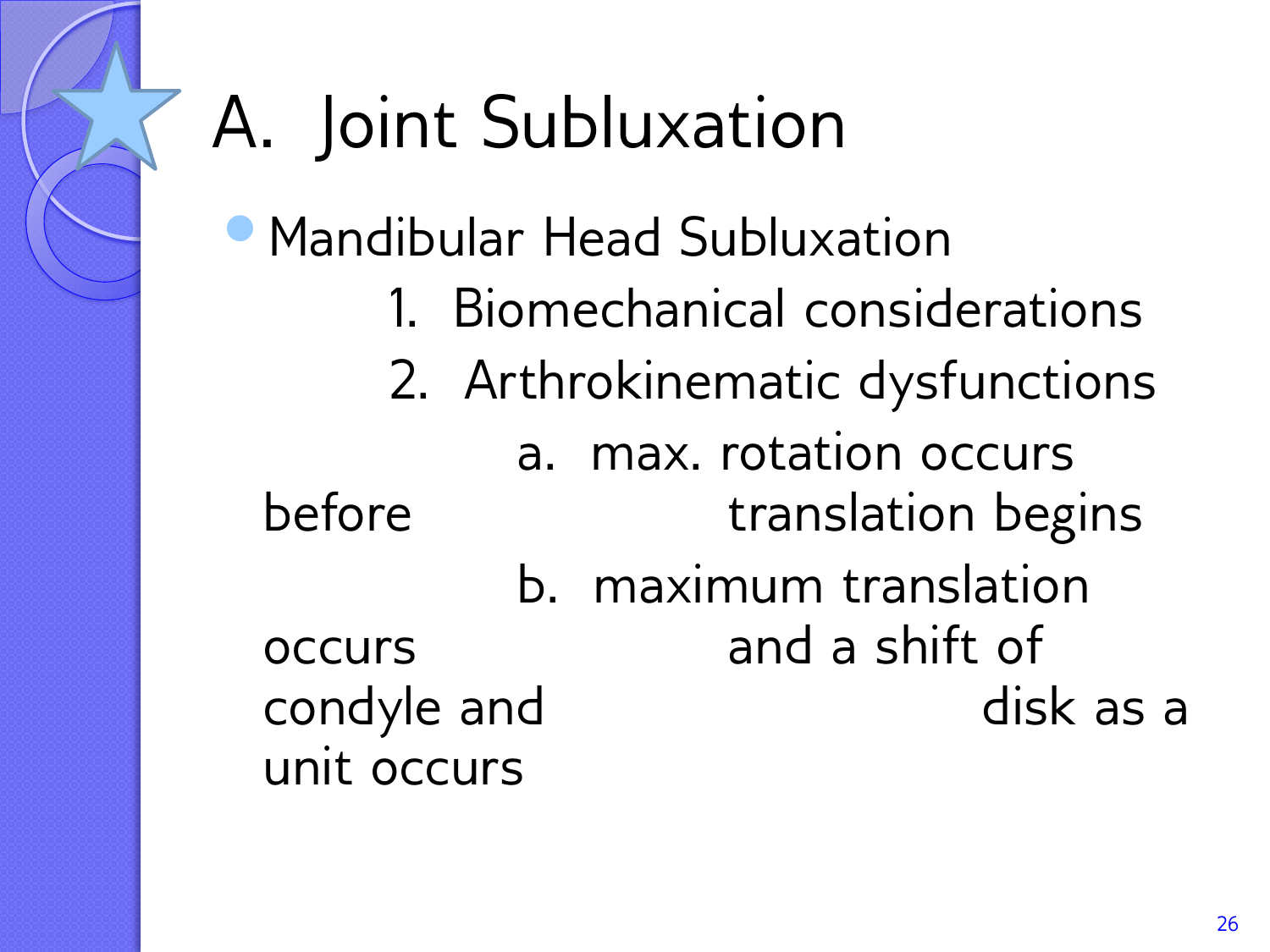

# A.  Joint Subluxation

Mandibular Head Subluxation
		1.  Biomechanical considerations
		2.  Arthrokinematic dysfunctions
			a.  max. rotation occurs before 		     translation begins
			b.  maximum translation occurs 		     and a shift of condyle and 			     disk as a unit occurs
26